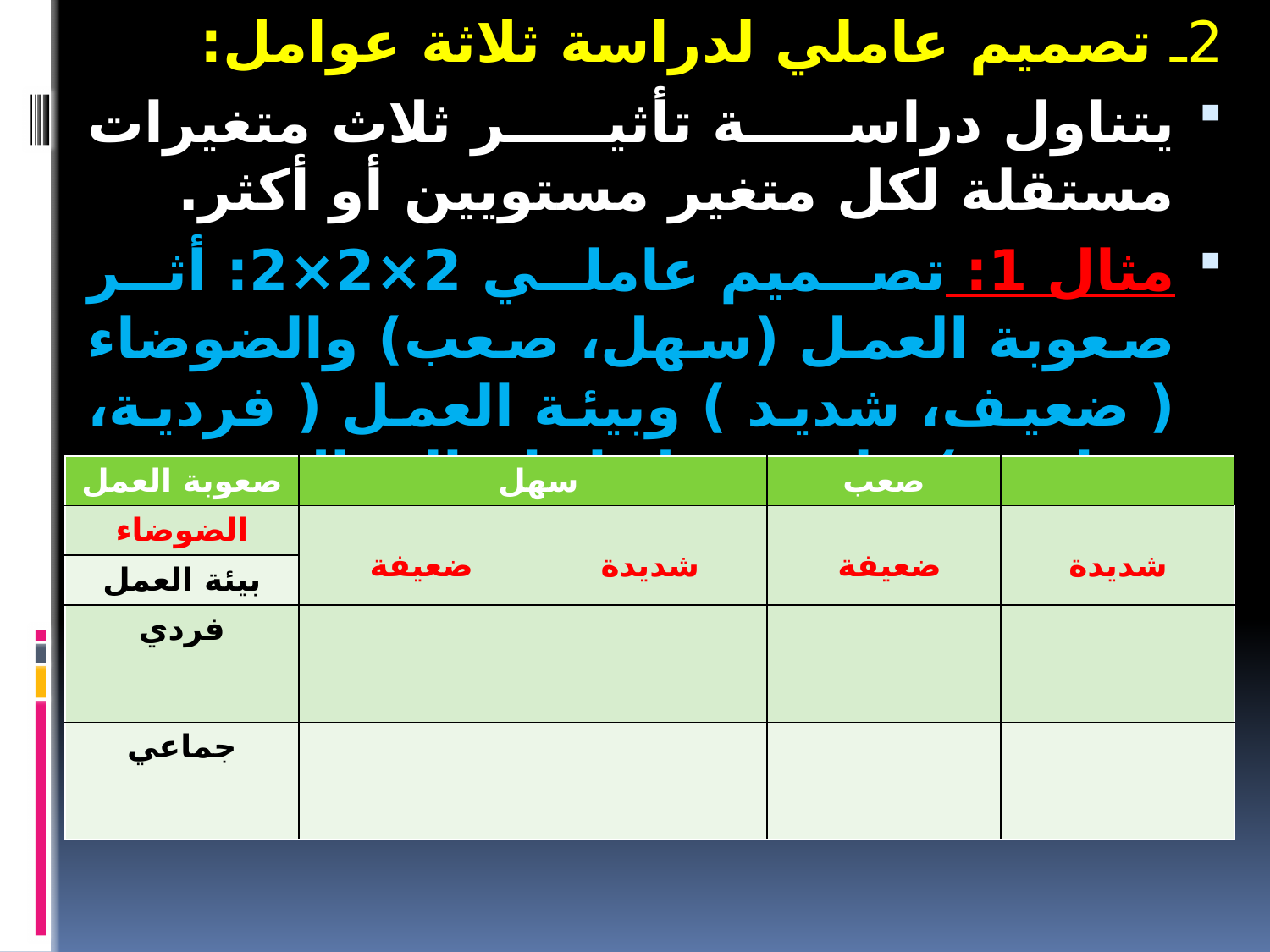

2ـ تصميم عاملي لدراسة ثلاثة عوامل:
يتناول دراسة تأثير ثلاث متغيرات مستقلة لكل متغير مستويين أو أكثر.
مثال 1: تصميم عاملي 2×2×2: أثر صعوبة العمل (سهل، صعب) والضوضاء ( ضعيف، شديد ) وبيئة العمل ( فردية، جماعية ) على معدل إنتاج العمال.

| صعوبة العمل | سهل |  | صعب |  |
| --- | --- | --- | --- | --- |
| الضوضاء | ضعيفة | شديدة | ضعيفة | شديدة |
| بيئة العمل |  |  |  |  |
| فردي |  |  |  |  |
| جماعي |  |  |  |  |